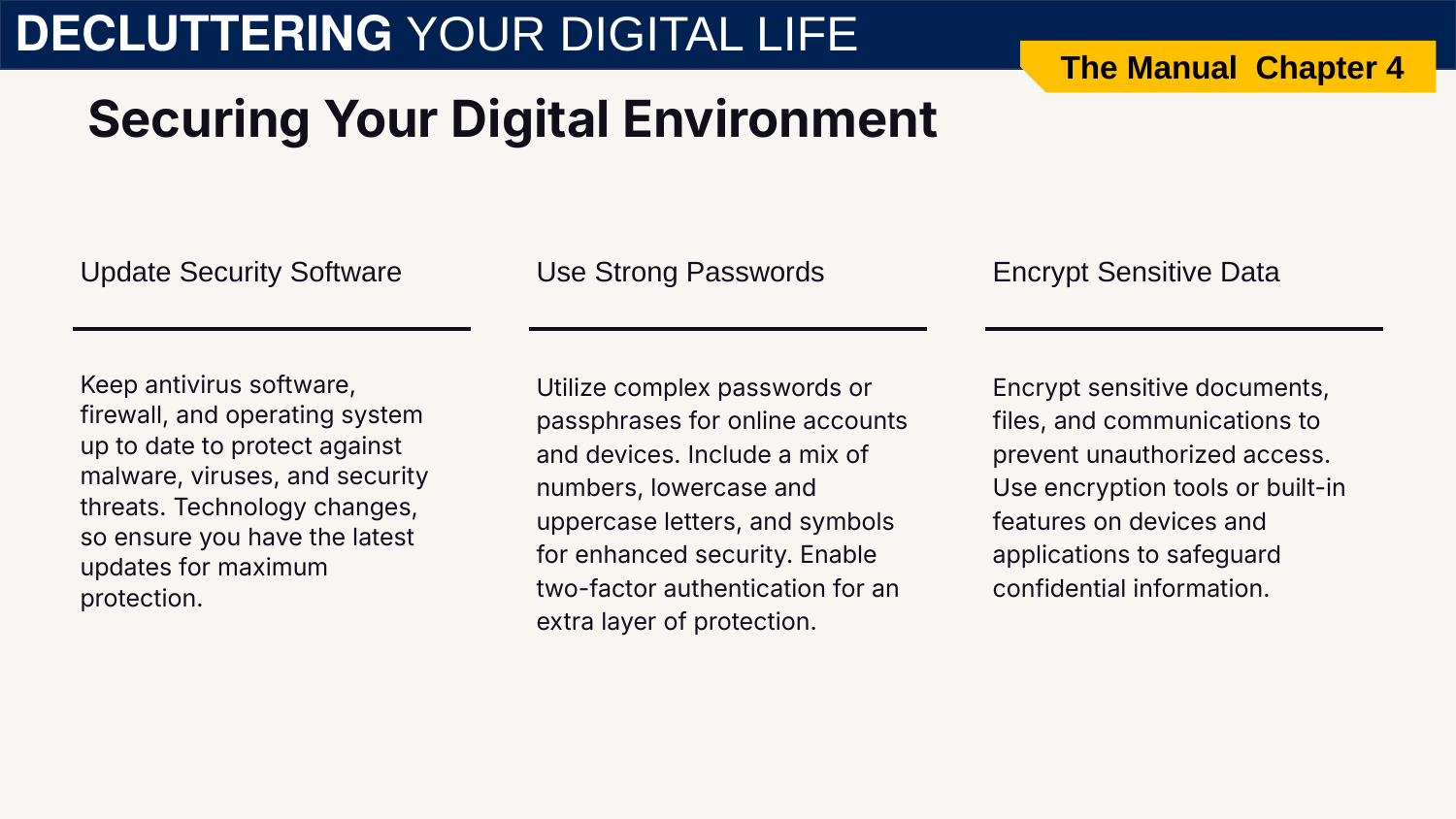

DECLUTTERING YOUR DIGITAL LIFE
The Manual  Chapter 4

# Securing Your Digital Environment
Update Security Software
Use Strong Passwords
Encrypt Sensitive Data
Keep antivirus software, firewall, and operating system up to date to protect against malware, viruses, and security threats. Technology changes, so ensure you have the latest updates for maximum protection.
Utilize complex passwords or passphrases for online accounts and devices. Include a mix of numbers, lowercase and uppercase letters, and symbols for enhanced security. Enable two-factor authentication for an extra layer of protection.
Encrypt sensitive documents, files, and communications to prevent unauthorized access. Use encryption tools or built-in features on devices and applications to safeguard confidential information.